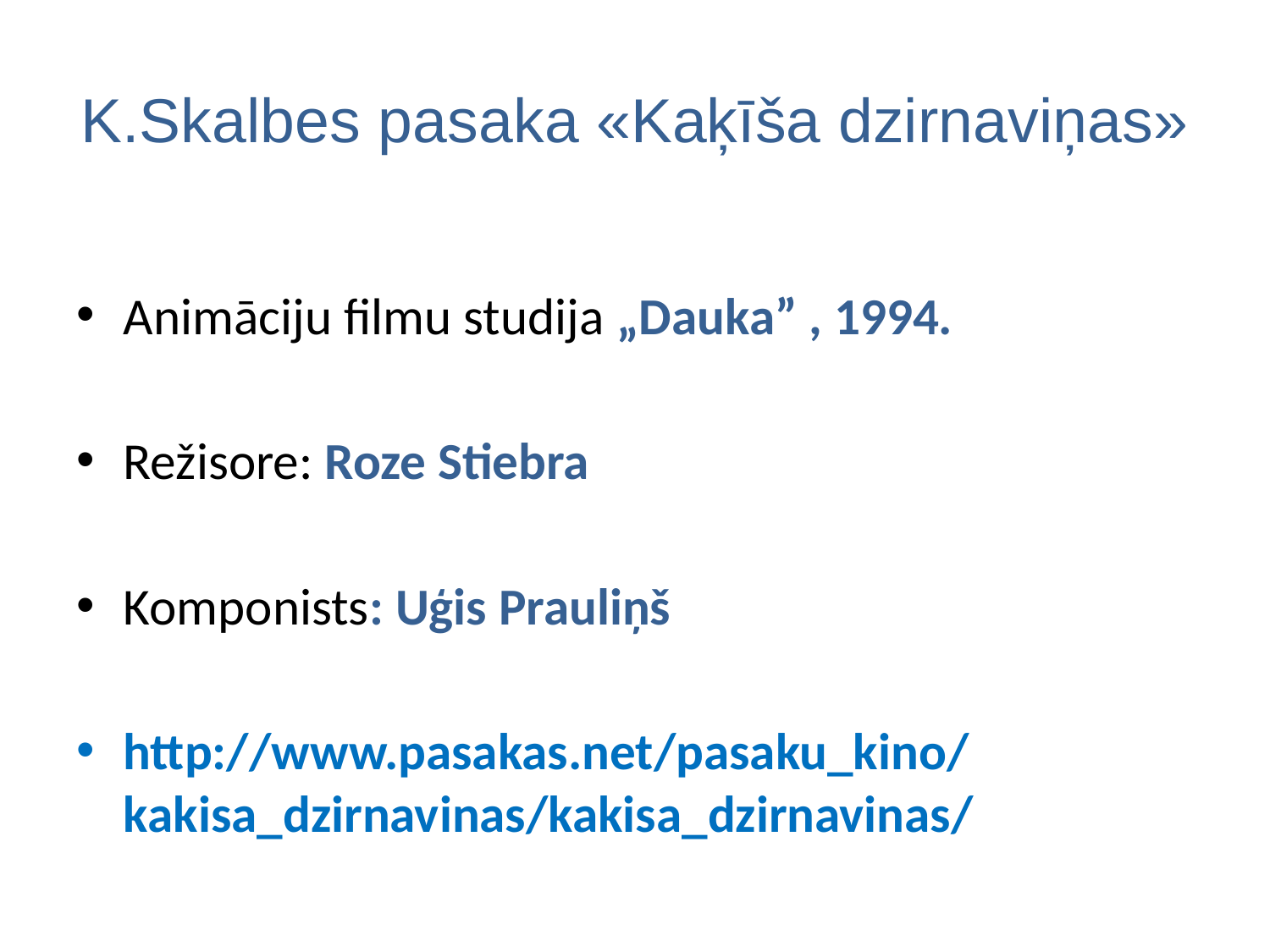

# K.Skalbes pasaka «Kaķīša dzirnaviņas»
Animāciju filmu studija „Dauka” , 1994.

Režisore: Roze Stiebra

Komponists: Uģis Prauliņš

http://www.pasakas.net/pasaku_kino/kakisa_dzirnavinas/kakisa_dzirnavinas/